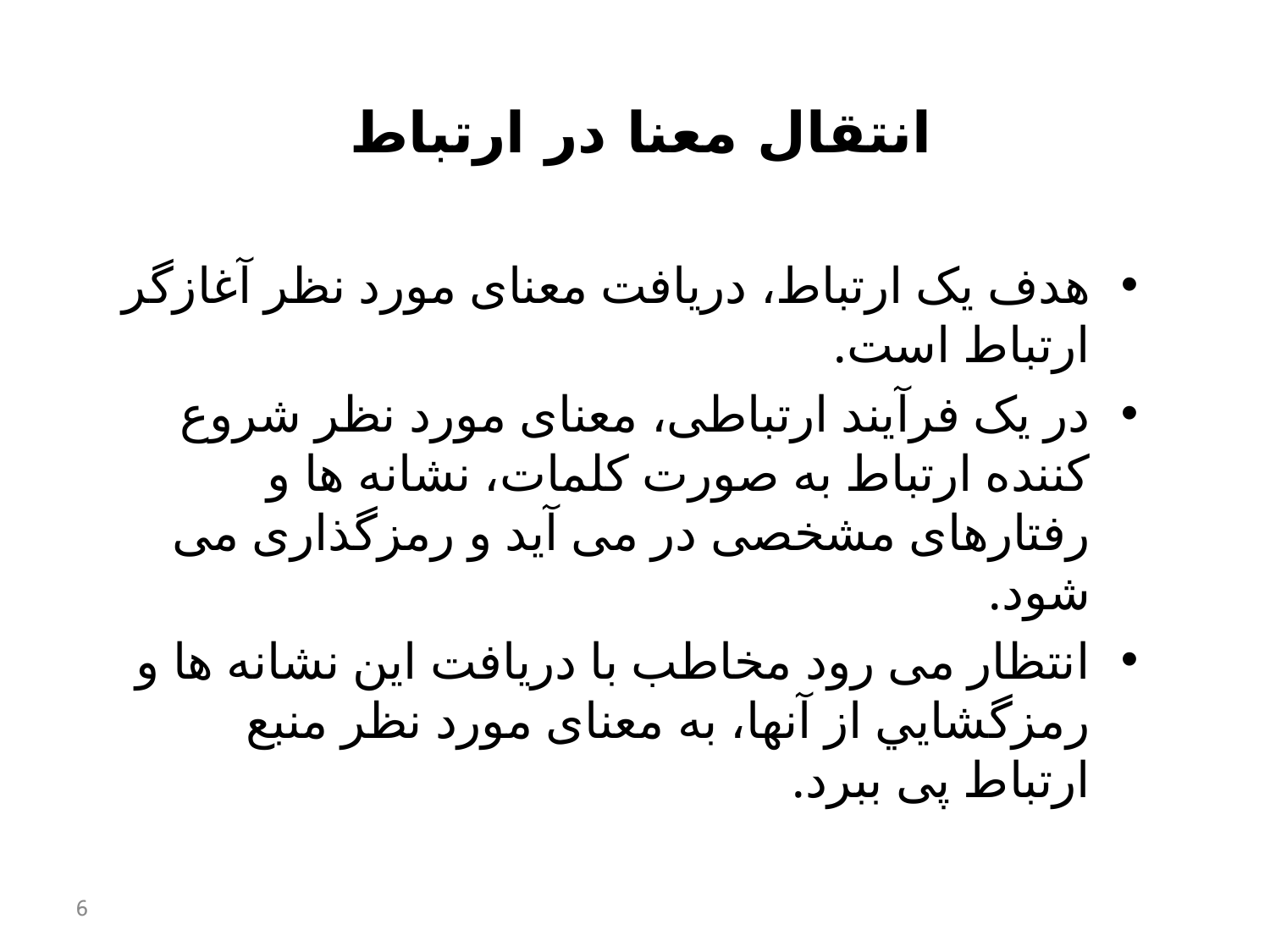

# انتقال معنا در ارتباط
هدف يک ارتباط، دريافت معنای مورد نظر آغازگر ارتباط است.
در يک فرآيند ارتباطی، معنای مورد نظر شروع کننده ارتباط به صورت کلمات، نشانه ها و رفتارهای مشخصی در می آيد و رمزگذاری می شود.
انتظار می رود مخاطب با دريافت اين نشانه ها و رمزگشايي از آنها، به معنای مورد نظر منبع ارتباط پی ببرد.
6